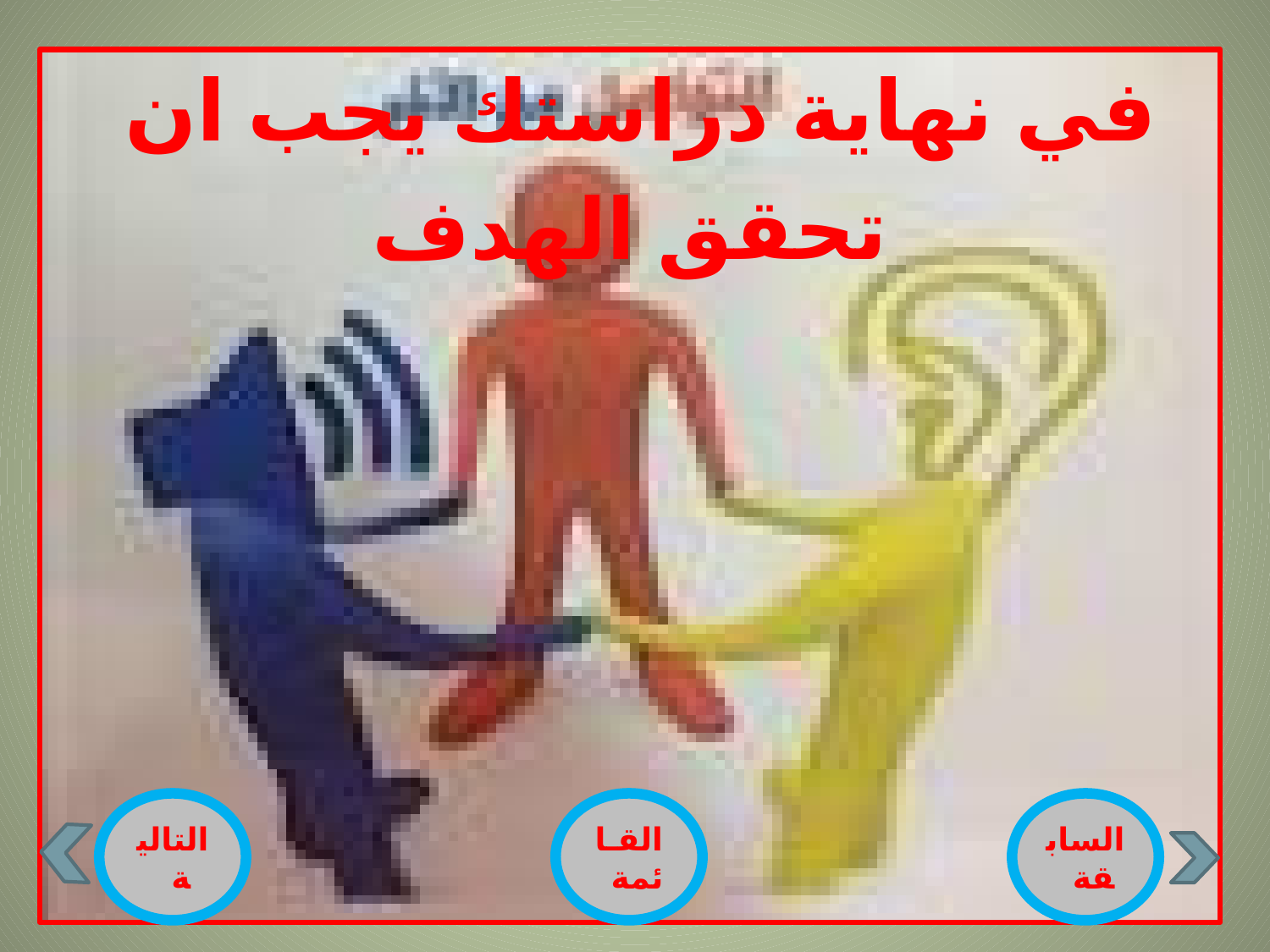

في نهاية دراستك يجب ان
تحقق الهدف
التالية
القـائمة
السابقة